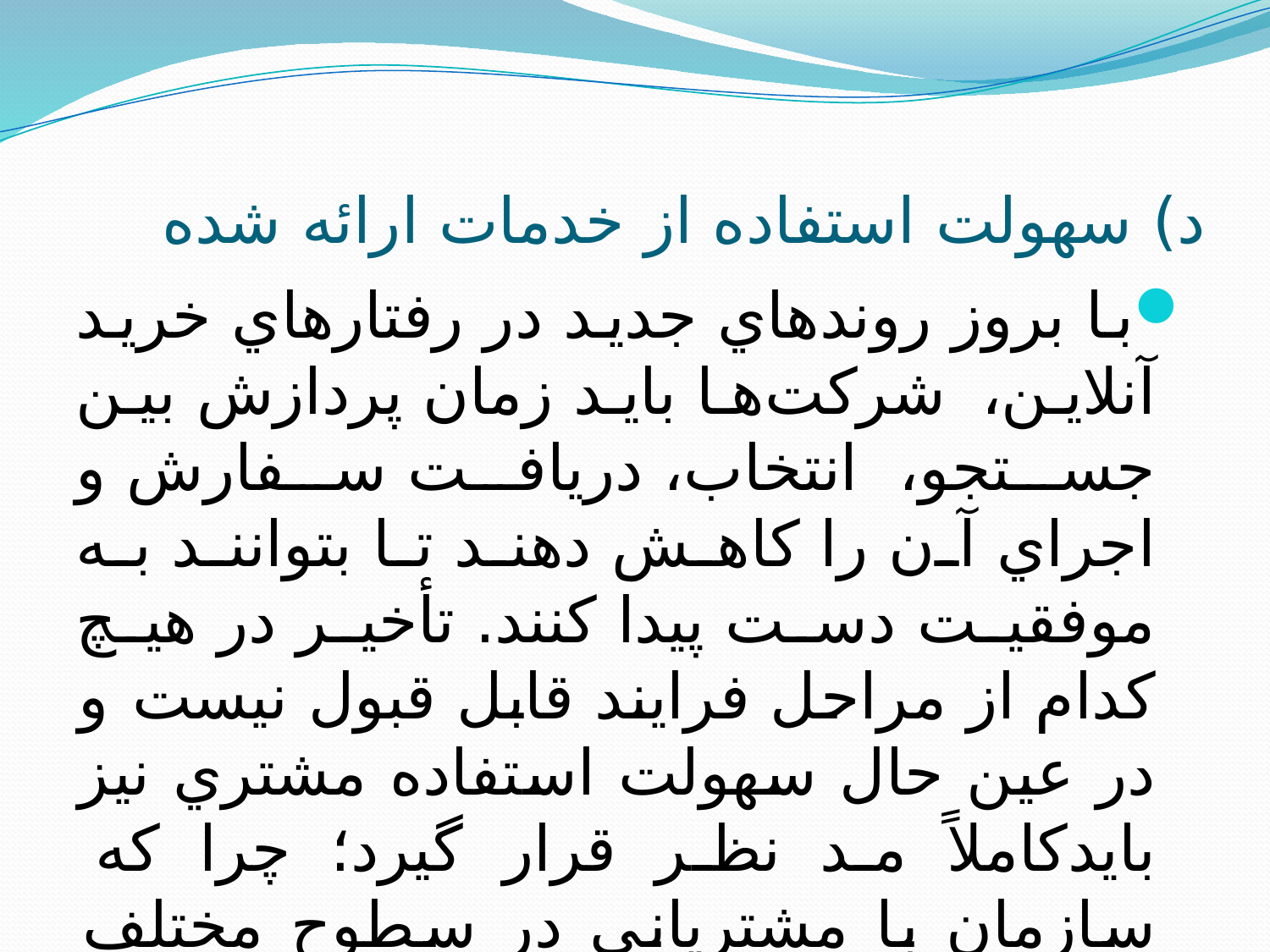

# د) سهولت استفاده از خدمات ارائه شده
با بروز روندهاي جديد در رفتارهاي خريد آنلاين، شرکت‌ها بايد زمان پردازش بين جستجو،  انتخاب، دريافت سفارش و اجراي آن را كاهش دهند تا بتوانند به موفقيت دست پيدا كنند. تأخير در هيچ كدام از مراحل فرايند قابل قبول نيست و در عين حال سهولت استفاده مشتري نيز بايدکاملاً مد نظر قرار گيرد؛ چرا که سازمان با مشترياني در سطوح مختلف ارتباط دارد.